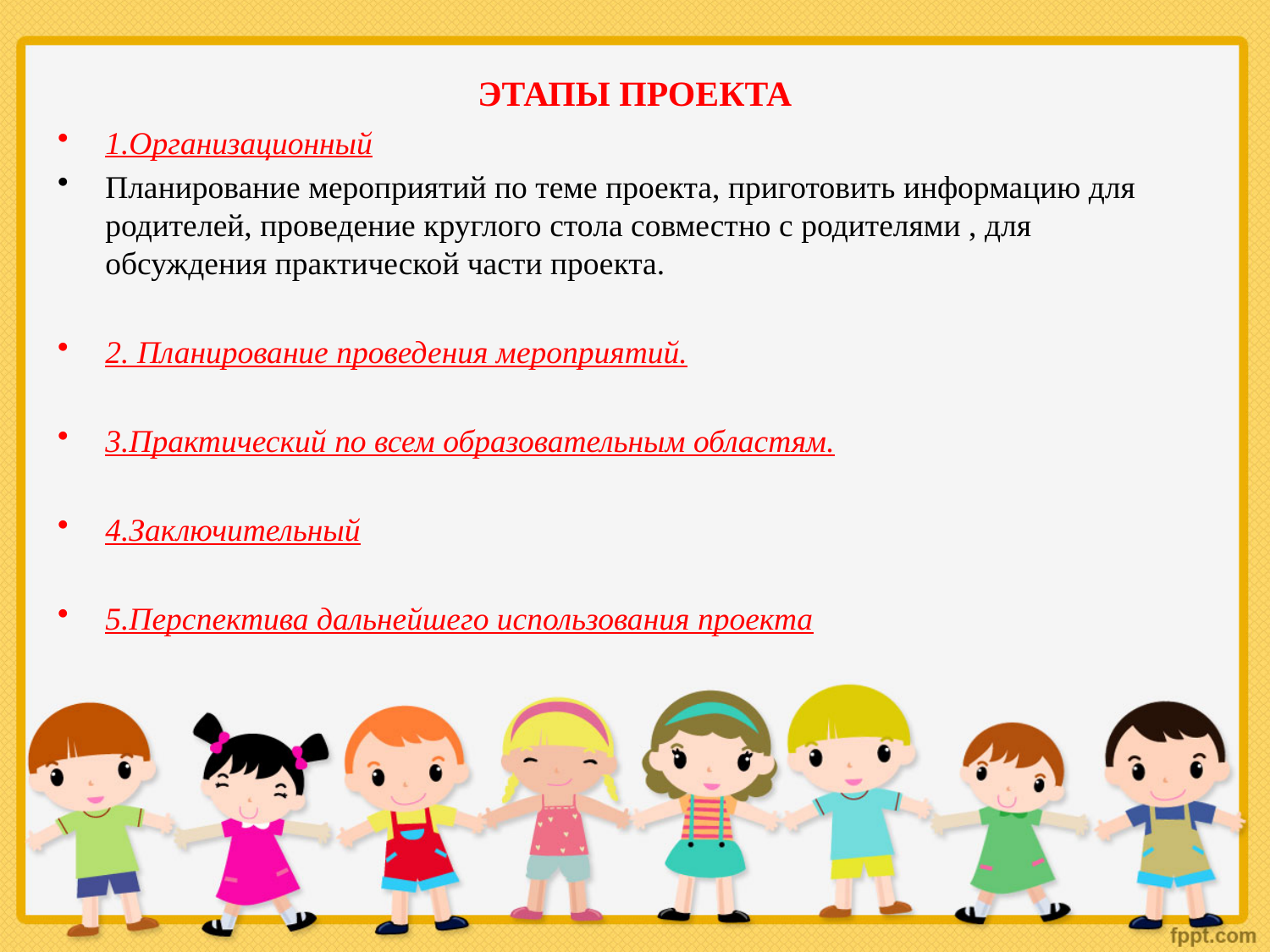

# ЭТАПЫ ПРОЕКТА
1.Организационный
Планирование мероприятий по теме проекта, приготовить информацию для родителей, проведение круглого стола совместно с родителями , для обсуждения практической части проекта.

2. Планирование проведения мероприятий.

3.Практический по всем образовательным областям.

4.Заключительный

5.Перспектива дальнейшего использования проекта